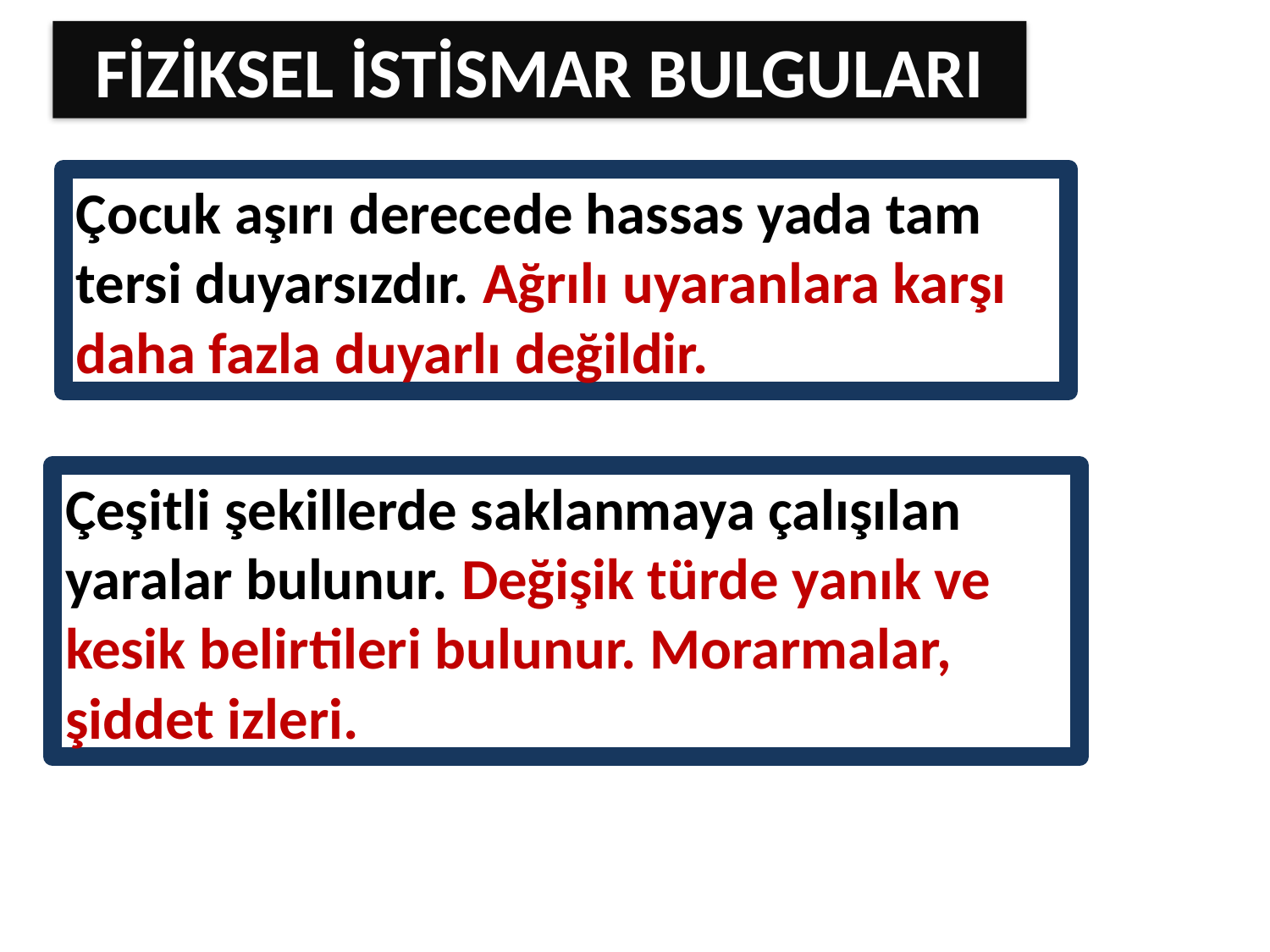

FİZİKSEL İSTİSMAR BULGULARI
Çocuk aşırı derecede hassas yada tam tersi duyarsızdır. Ağrılı uyaranlara karşı daha fazla duyarlı değildir.
Çeşitli şekillerde saklanmaya çalışılan yaralar bulunur. Değişik türde yanık ve kesik belirtileri bulunur. Morarmalar, şiddet izleri.